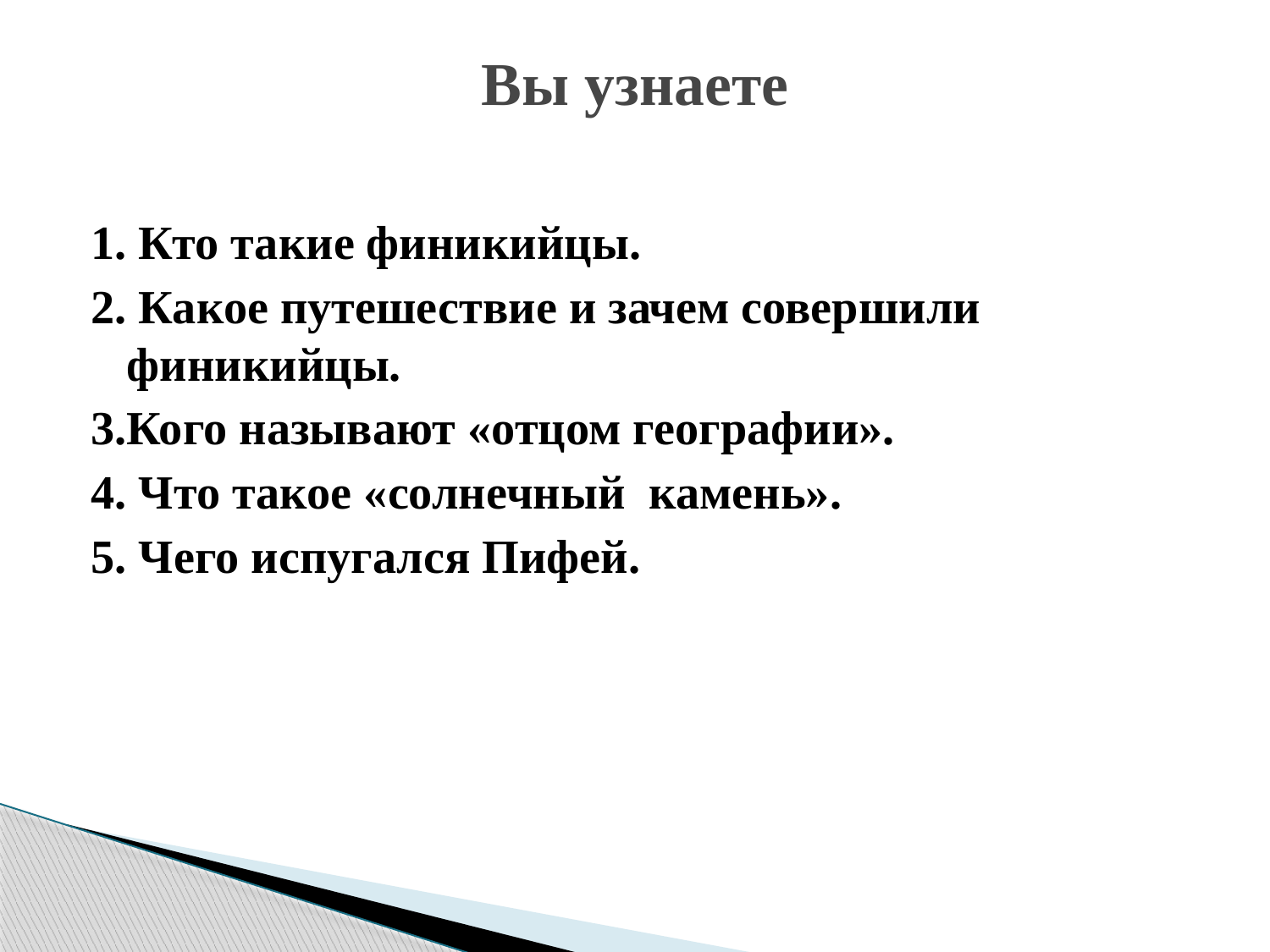

# Вы узнаете
1. Кто такие финикийцы.
2. Какое путешествие и зачем совершили финикийцы.
3.Кого называют «отцом географии».
4. Что такое «солнечный  камень».
5. Чего испугался Пифей.